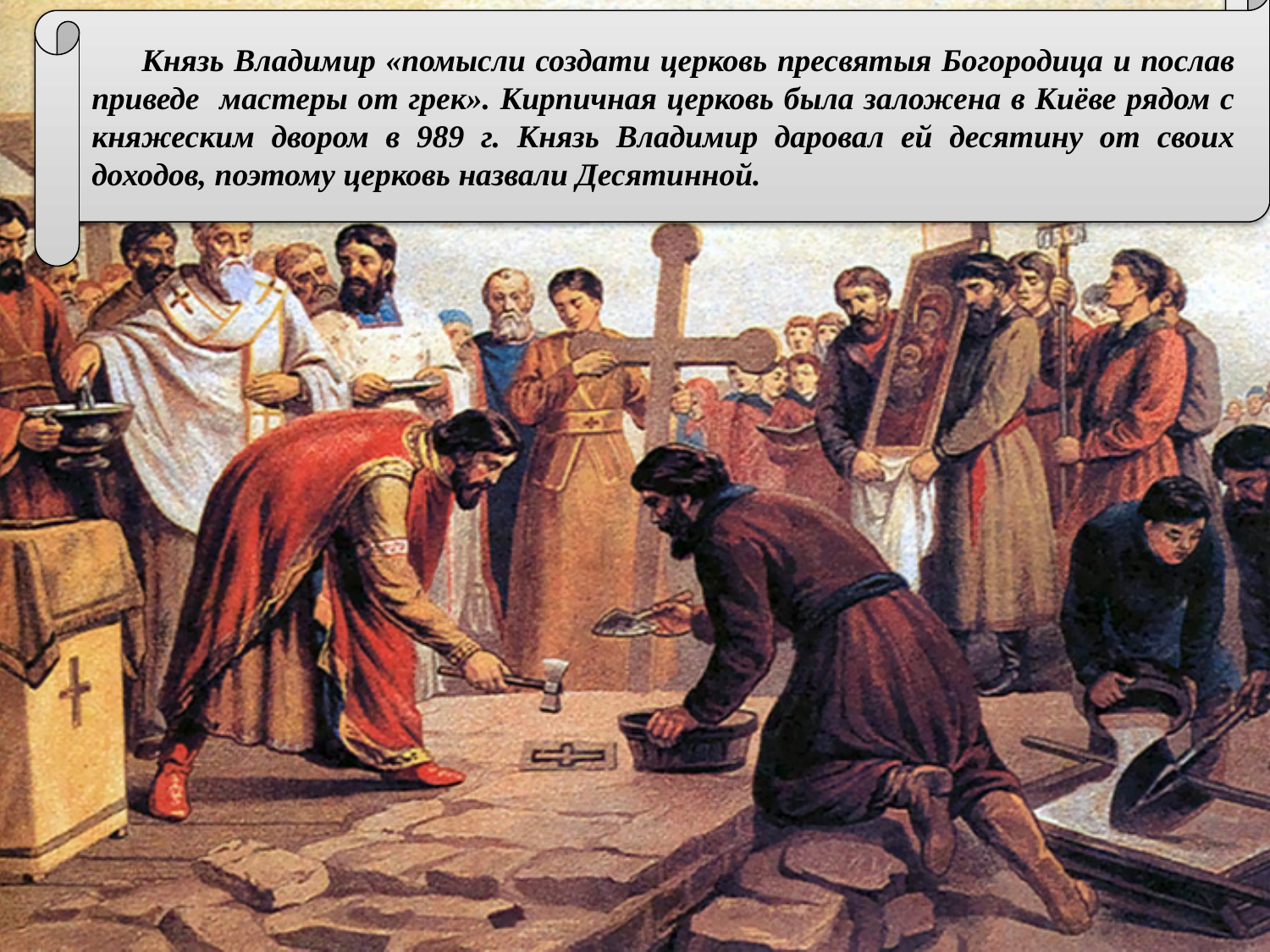

Князь Владимир «помысли создати церковь пресвятыя Богородица и послав приведе  мастеры от грек». Кирпичная церковь была заложена в Киёве рядом с княжеским двором в 989 г. Князь Владимир даровал ей десятину от своих доходов, поэтому церковь назвали Десятинной.
Закладка собора Успения Пресвятой
Богородицы (Десятинная церковь)